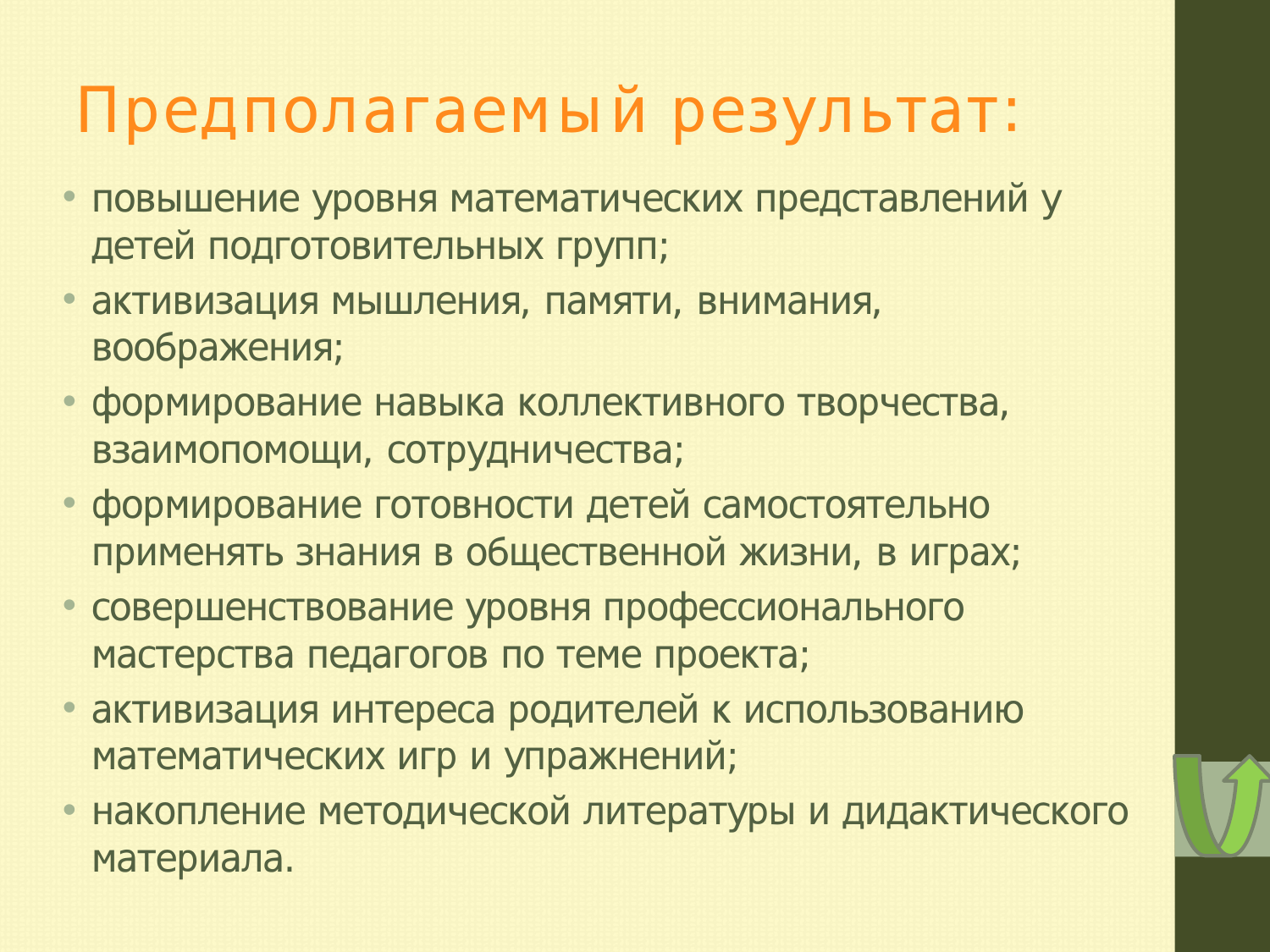

# Предполагаемый результат:
повышение уровня математических представлений у детей подготовительных групп;
активизация мышления, памяти, внимания, воображения;
формирование навыка коллективного творчества, взаимопомощи, сотрудничества;
формирование готовности детей самостоятельно применять знания в общественной жизни, в играх;
совершенствование уровня профессионального мастерства педагогов по теме проекта;
активизация интереса родителей к использованию математических игр и упражнений;
накопление методической литературы и дидактического материала.